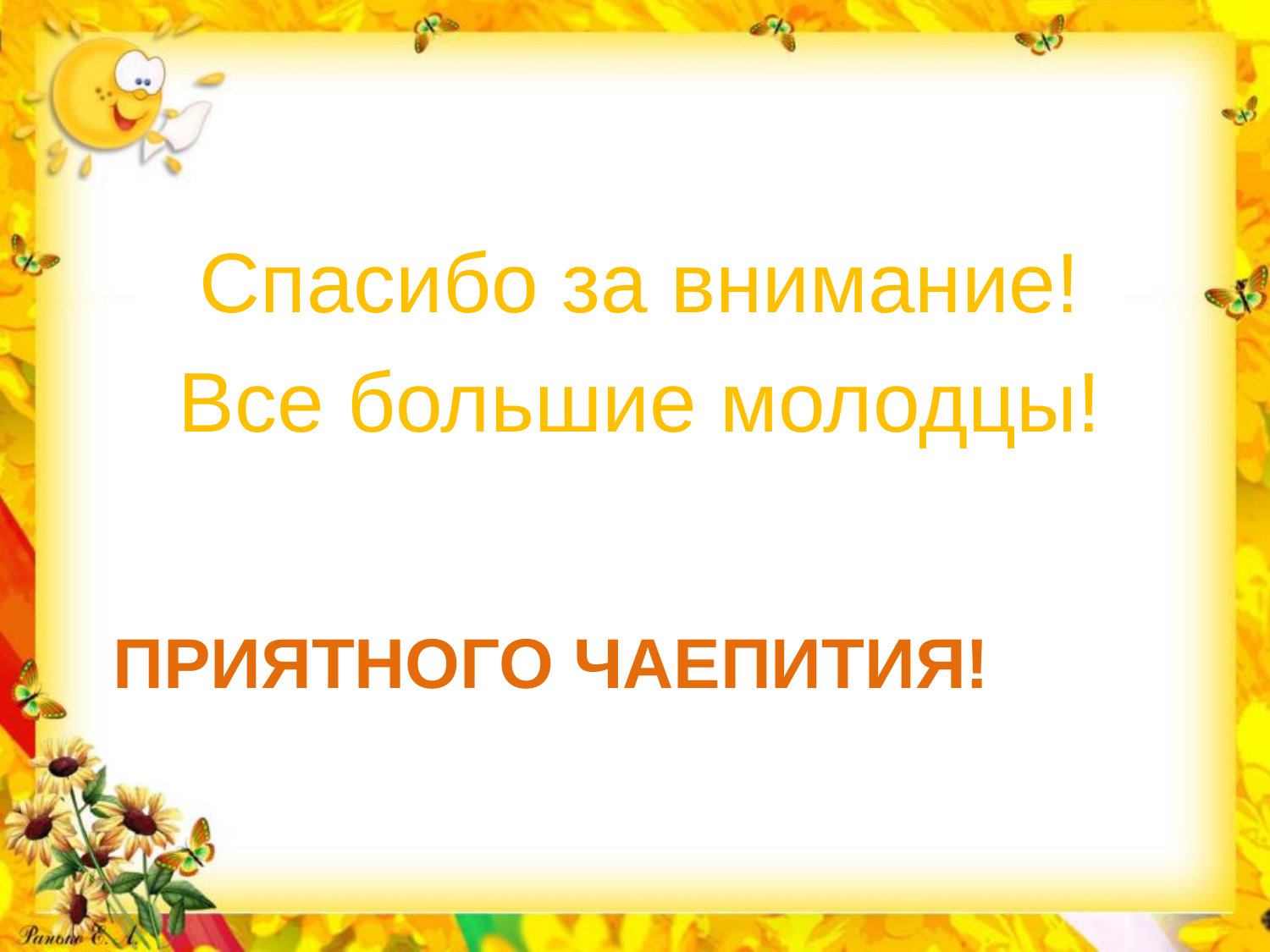

Спасибо за внимание!
Все большие молодцы!
# Приятного чаепития!